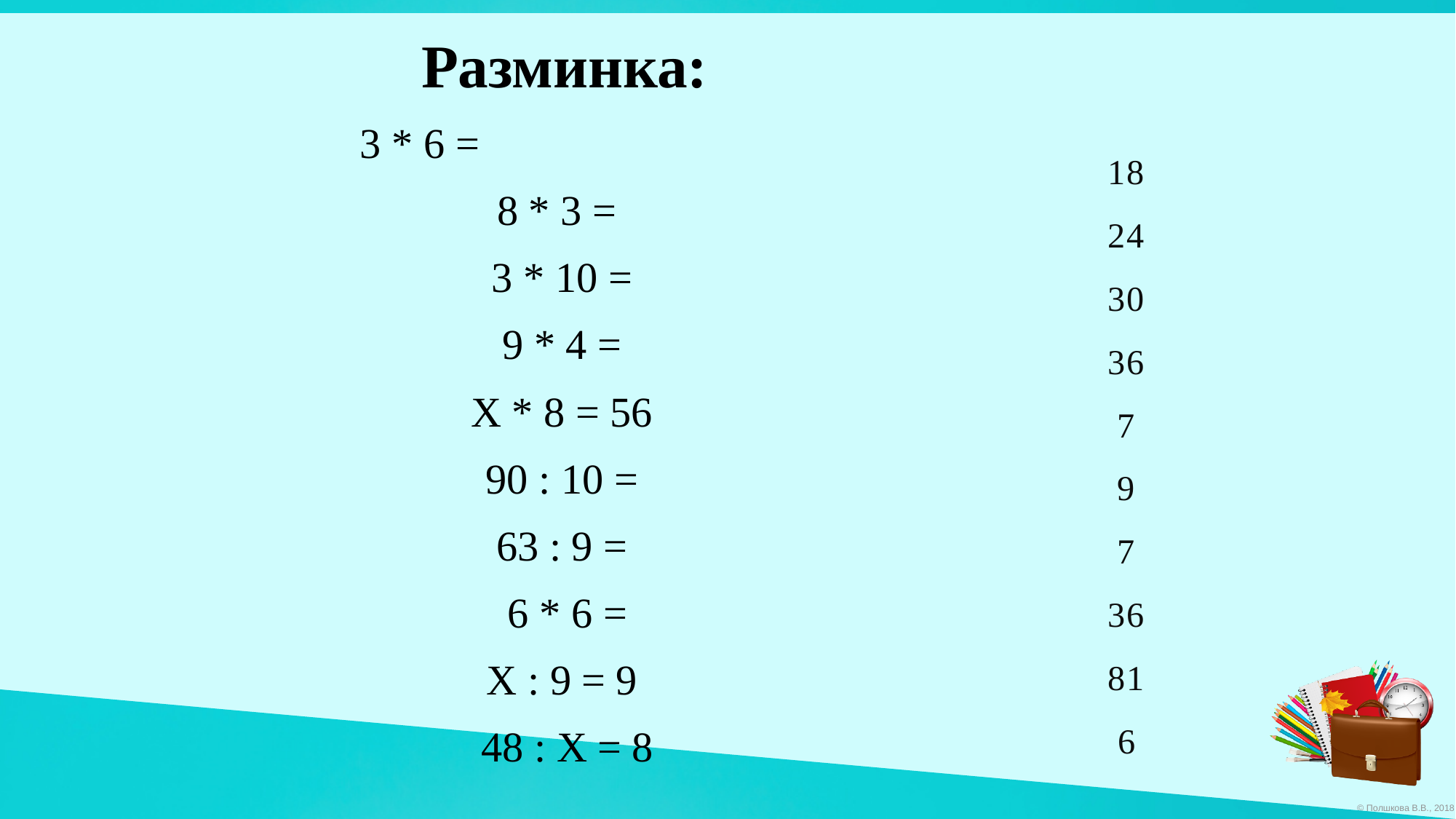

Разминка:
3 * 6 =
8 * 3 =
3 * 10 =
9 * 4 =
 Х * 8 = 56
90 : 10 =
63 : 9 =
 6 * 6 =
Х : 9 = 9
 48 : Х = 8

# 18 24 30 36 7 9 7 36 81 6